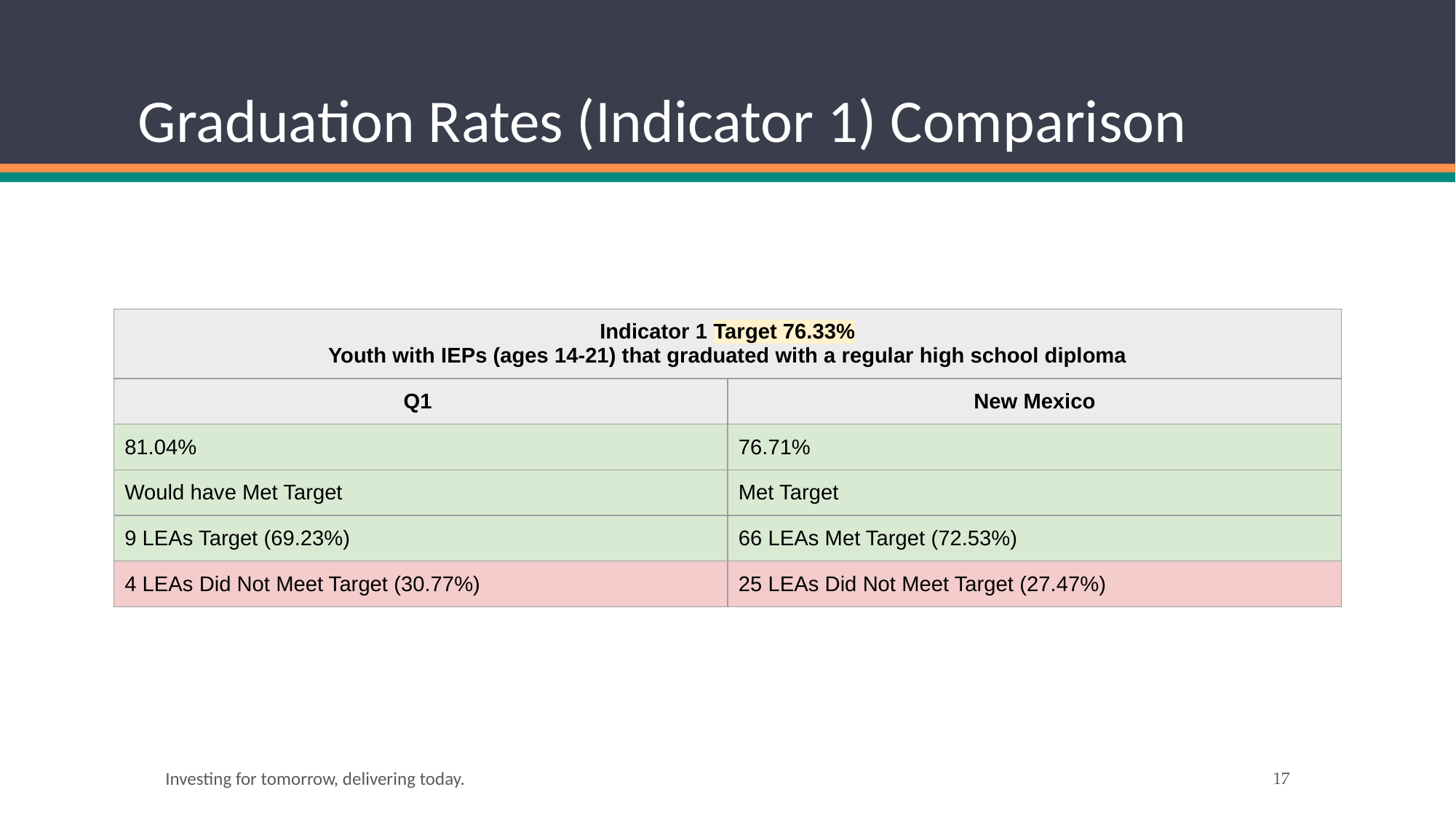

# Graduation Rates (Indicator 1) Comparison
| Indicator 1 Target 76.33% Youth with IEPs (ages 14-21) that graduated with a regular high school diploma |  |
| --- | --- |
| Q1 | New Mexico |
| 81.04% | 76.71% |
| Would have Met Target | Met Target |
| 9 LEAs Target (69.23%) | 66 LEAs Met Target (72.53%) |
| 4 LEAs Did Not Meet Target (30.77%) | 25 LEAs Did Not Meet Target (27.47%) |
Investing for tomorrow, delivering today.
17